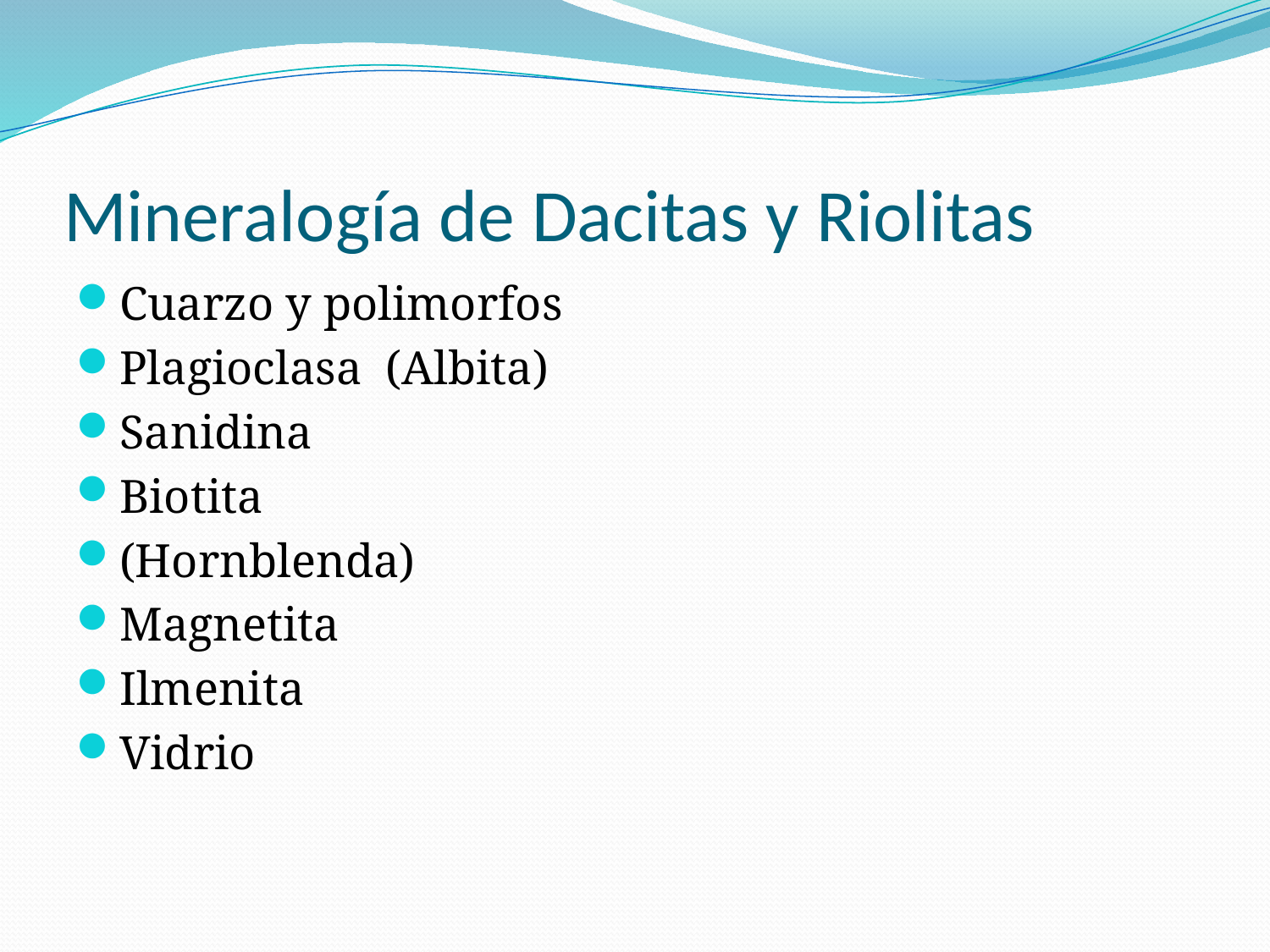

# Mineralogía de Dacitas y Riolitas
Cuarzo y polimorfos
Plagioclasa  (Albita)
Sanidina
Biotita
(Hornblenda)
Magnetita
Ilmenita
Vidrio